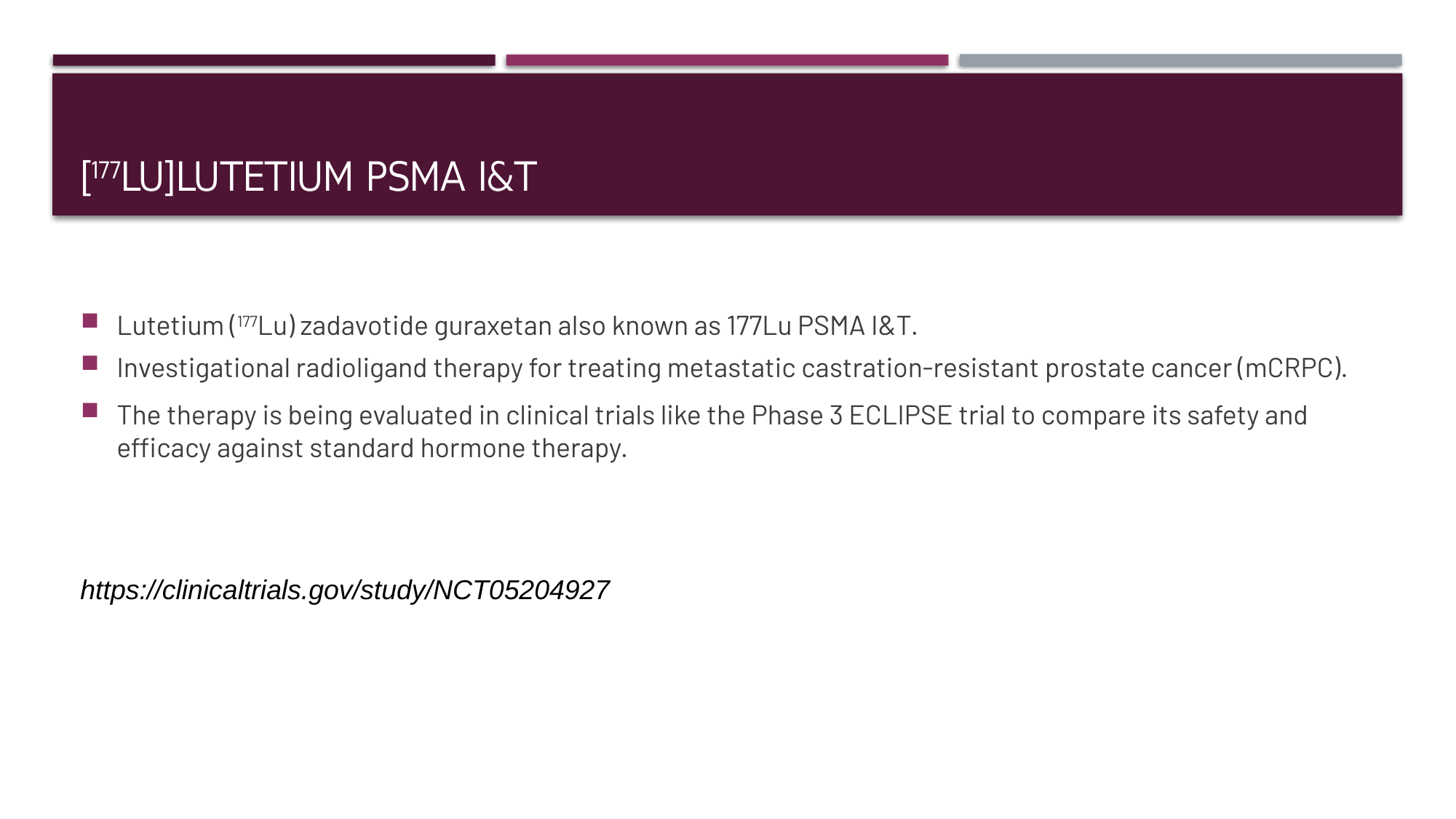

# [177Lu]lutetium PSMA I&T
Lutetium (177Lu) zadavotide guraxetan also known as 177Lu PSMA I&T.
Investigational radioligand therapy for treating metastatic castration-resistant prostate cancer (mCRPC).
The therapy is being evaluated in clinical trials like the Phase 3 ECLIPSE trial to compare its safety and efficacy against standard hormone therapy.

https://clinicaltrials.gov/study/NCT05204927